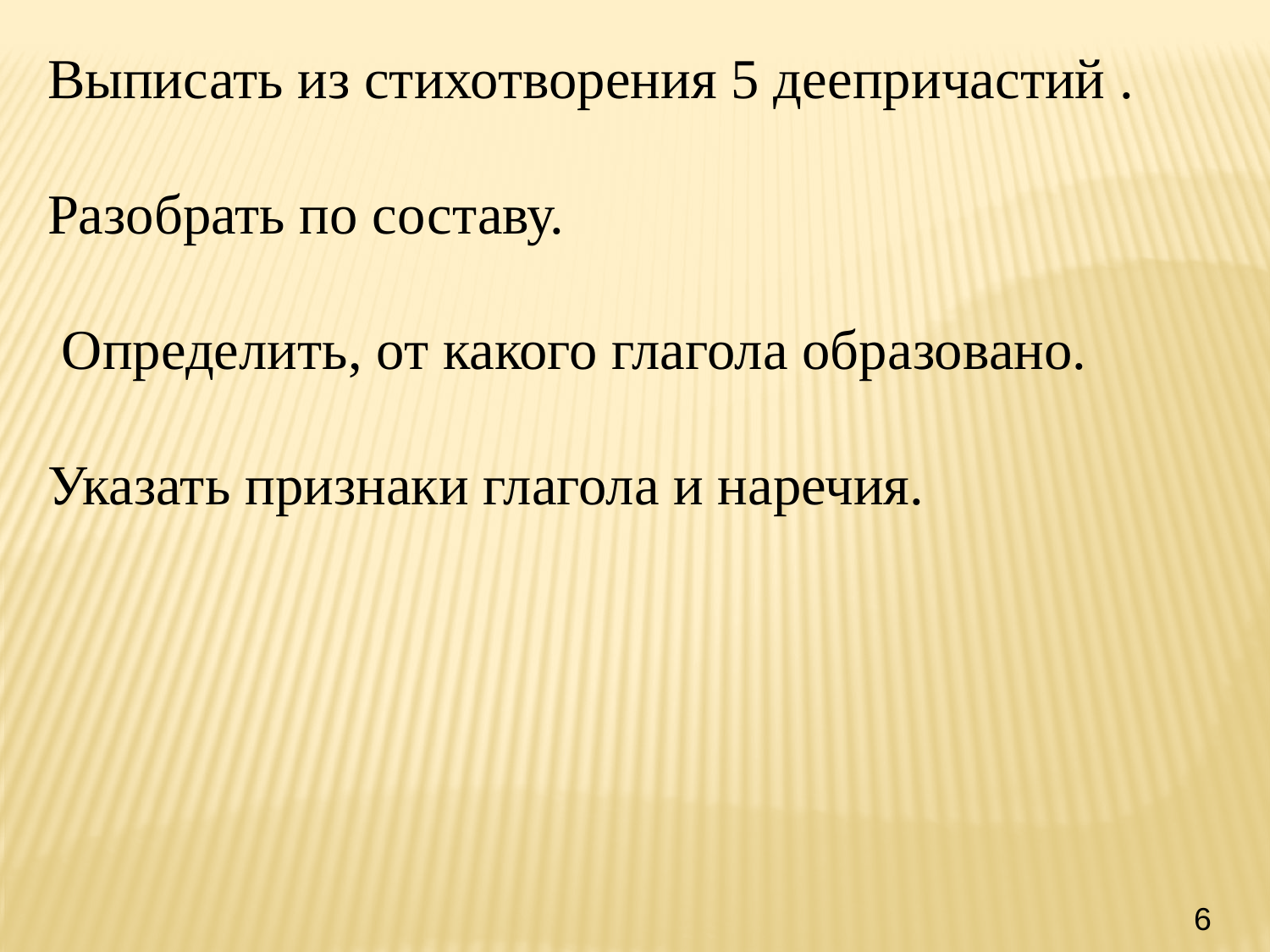

Выписать из стихотворения 5 деепричастий .

Разобрать по составу.

 Определить, от какого глагола образовано.

Указать признаки глагола и наречия.
6